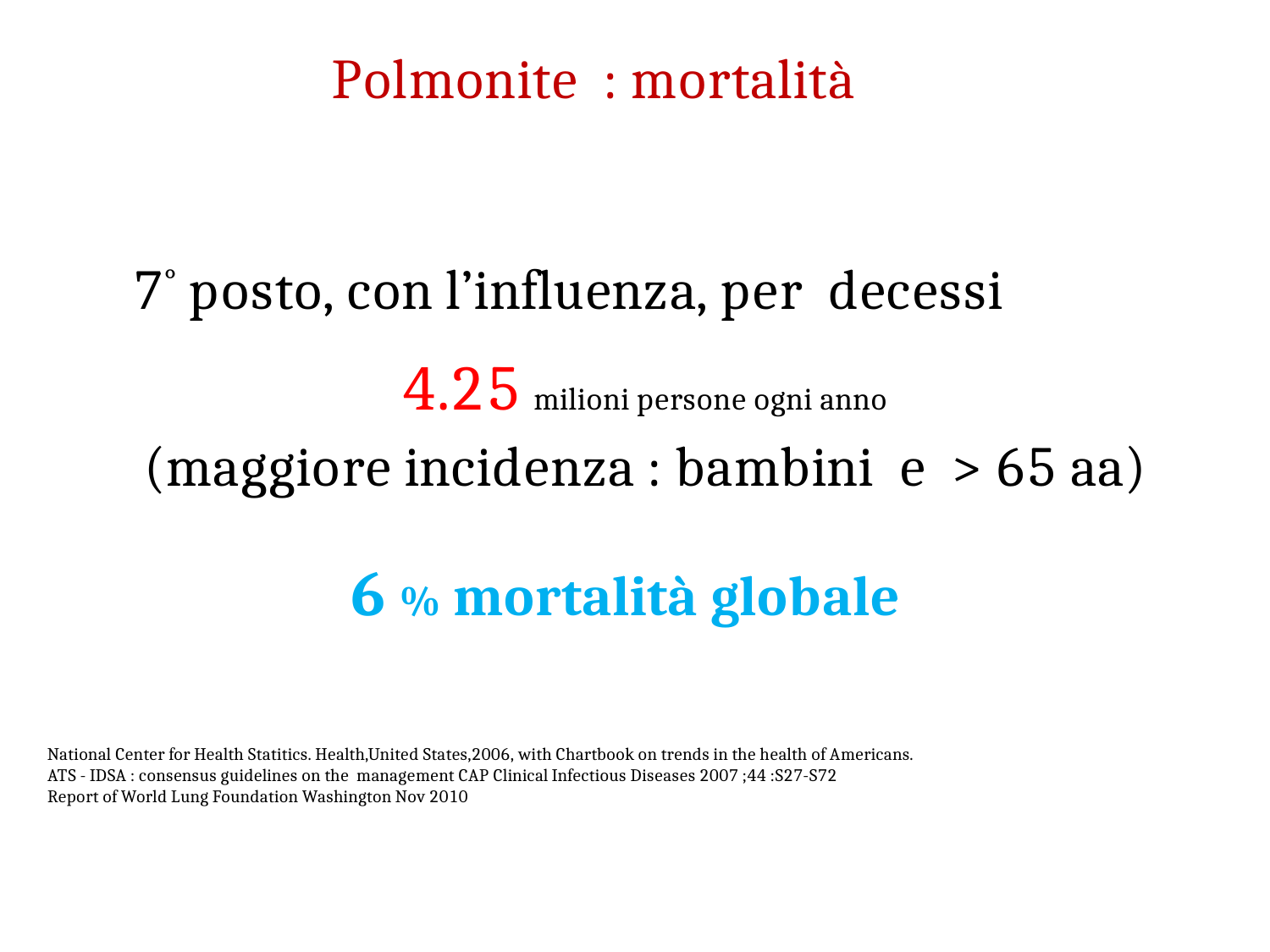

Polmonite  : mortalità
7° posto, con l’influenza, per  decessi
4.25 milioni persone ogni anno
 (maggiore incidenza : bambini  e  > 65 aa)
6 % mortalità globale
National Center for Health Statitics. Health,United States,2006, with Chartbook on trends in the health of Americans.
ATS - IDSA : consensus guidelines on the  management CAP Clinical Infectious Diseases 2007 ;44 :S27-S72
Report of World Lung Foundation Washington Nov 2010